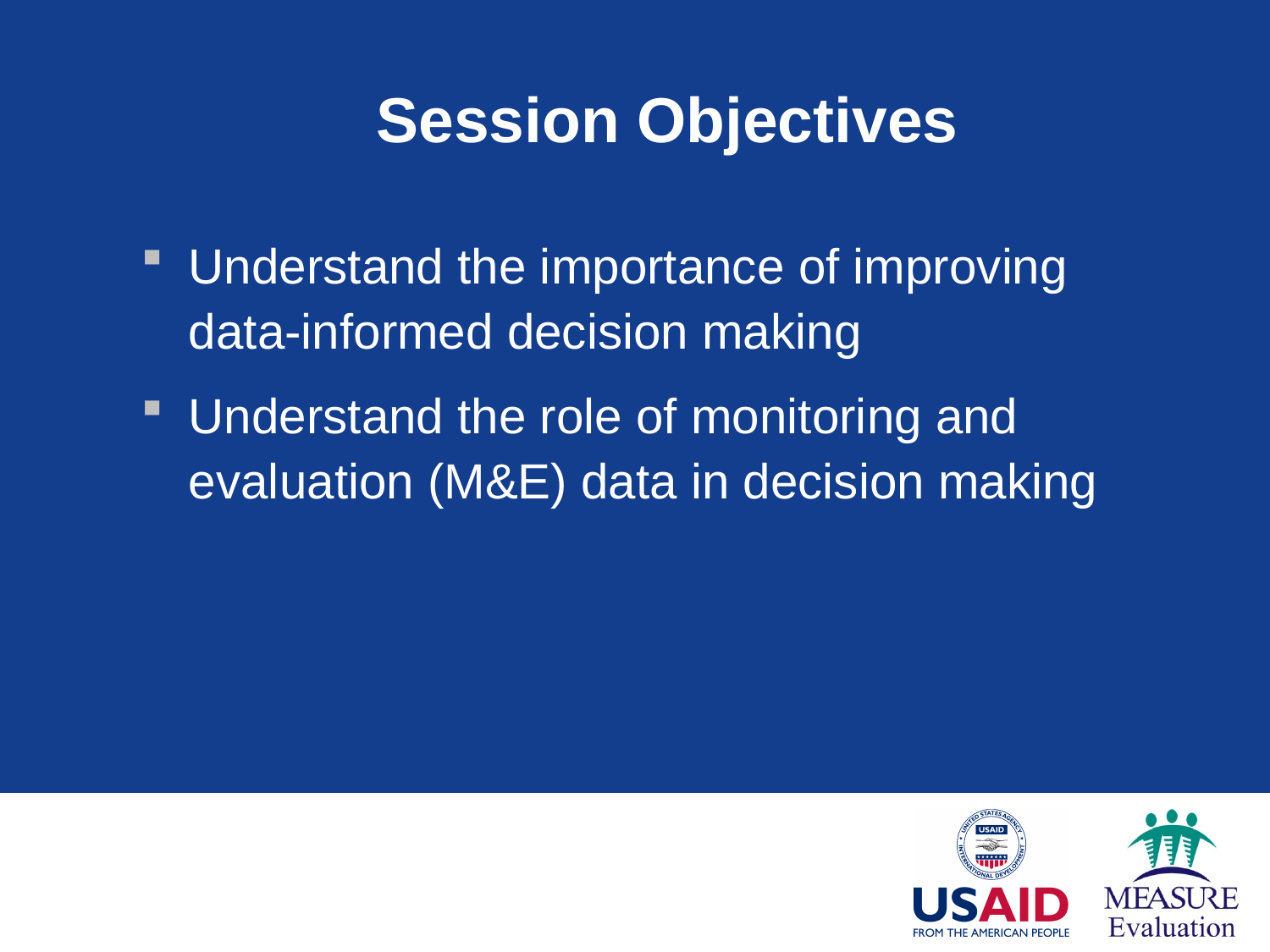

# Session Objectives
Understand the importance of improving data-informed decision making
Understand the role of monitoring and evaluation (M&E) data in decision making